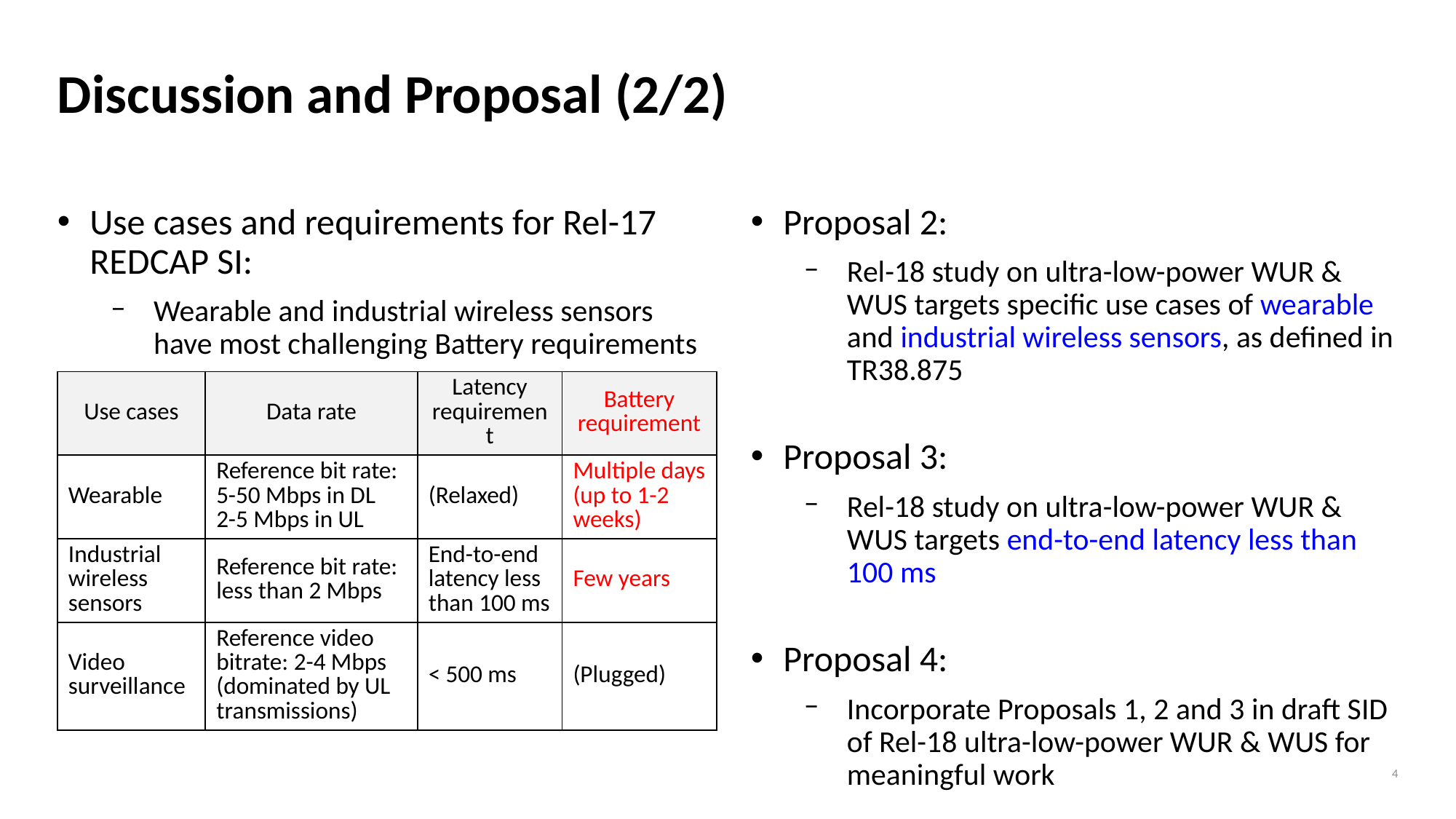

# Discussion and Proposal (2/2)
Proposal 2:
Rel-18 study on ultra-low-power WUR & WUS targets specific use cases of wearable and industrial wireless sensors, as defined in TR38.875
Proposal 3:
Rel-18 study on ultra-low-power WUR & WUS targets end-to-end latency less than 100 ms
Proposal 4:
Incorporate Proposals 1, 2 and 3 in draft SID of Rel-18 ultra-low-power WUR & WUS for meaningful work
Use cases and requirements for Rel-17 REDCAP SI:
Wearable and industrial wireless sensors have most challenging Battery requirements
| Use cases | Data rate | Latency requirement | Battery requirement |
| --- | --- | --- | --- |
| Wearable | Reference bit rate: 5-50 Mbps in DL 2-5 Mbps in UL | (Relaxed) | Multiple days (up to 1-2 weeks) |
| Industrial wireless sensors | Reference bit rate: less than 2 Mbps | End-to-end latency less than 100 ms | Few years |
| Video surveillance | Reference video bitrate: 2-4 Mbps (dominated by UL transmissions) | < 500 ms | (Plugged) |
4